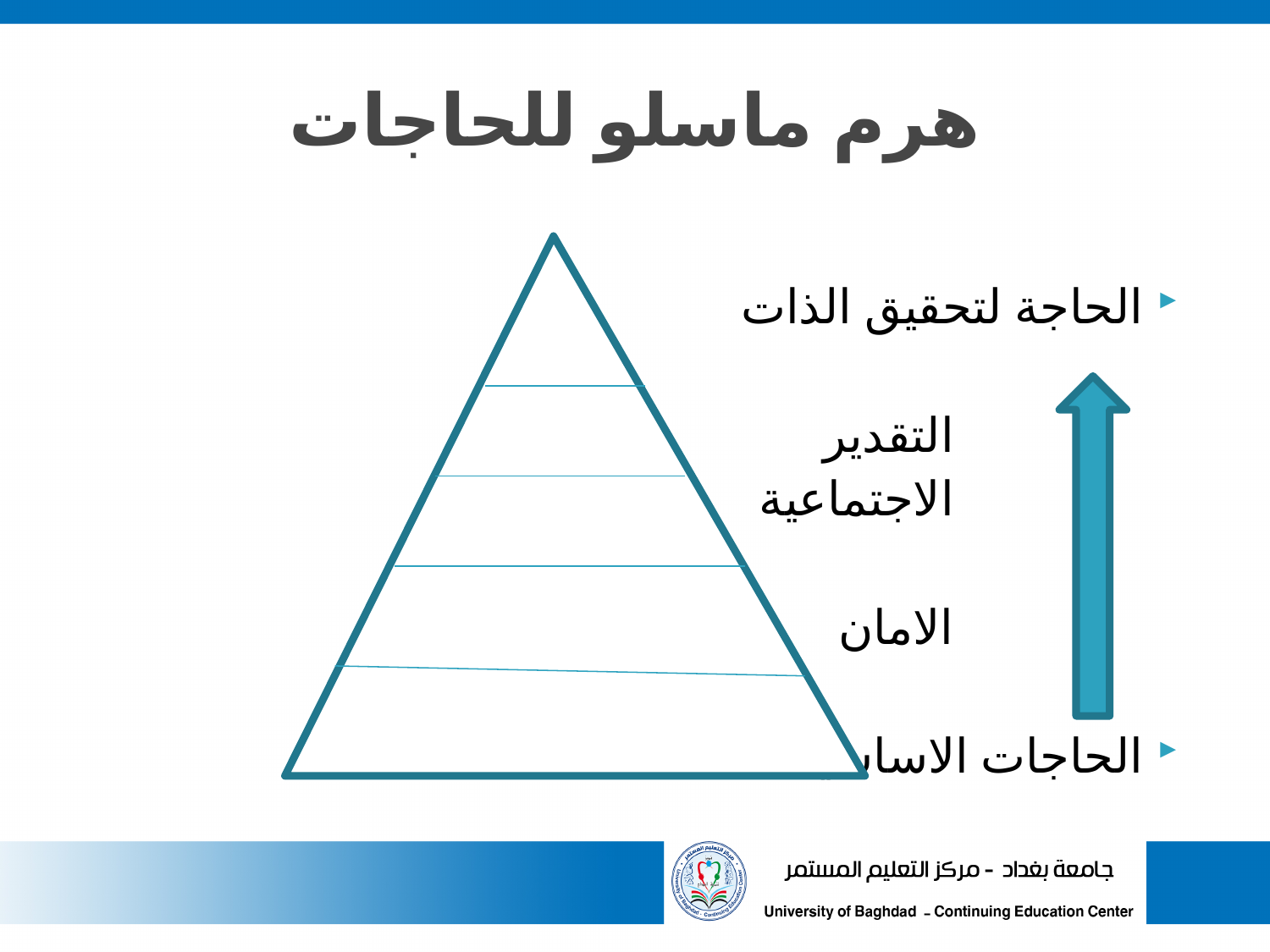

# هرم ماسلو للحاجات

الحاجة لتحقيق الذات

                  التقدير
                  الاجتماعية

                  الامان

الحاجات الاساسية
ا